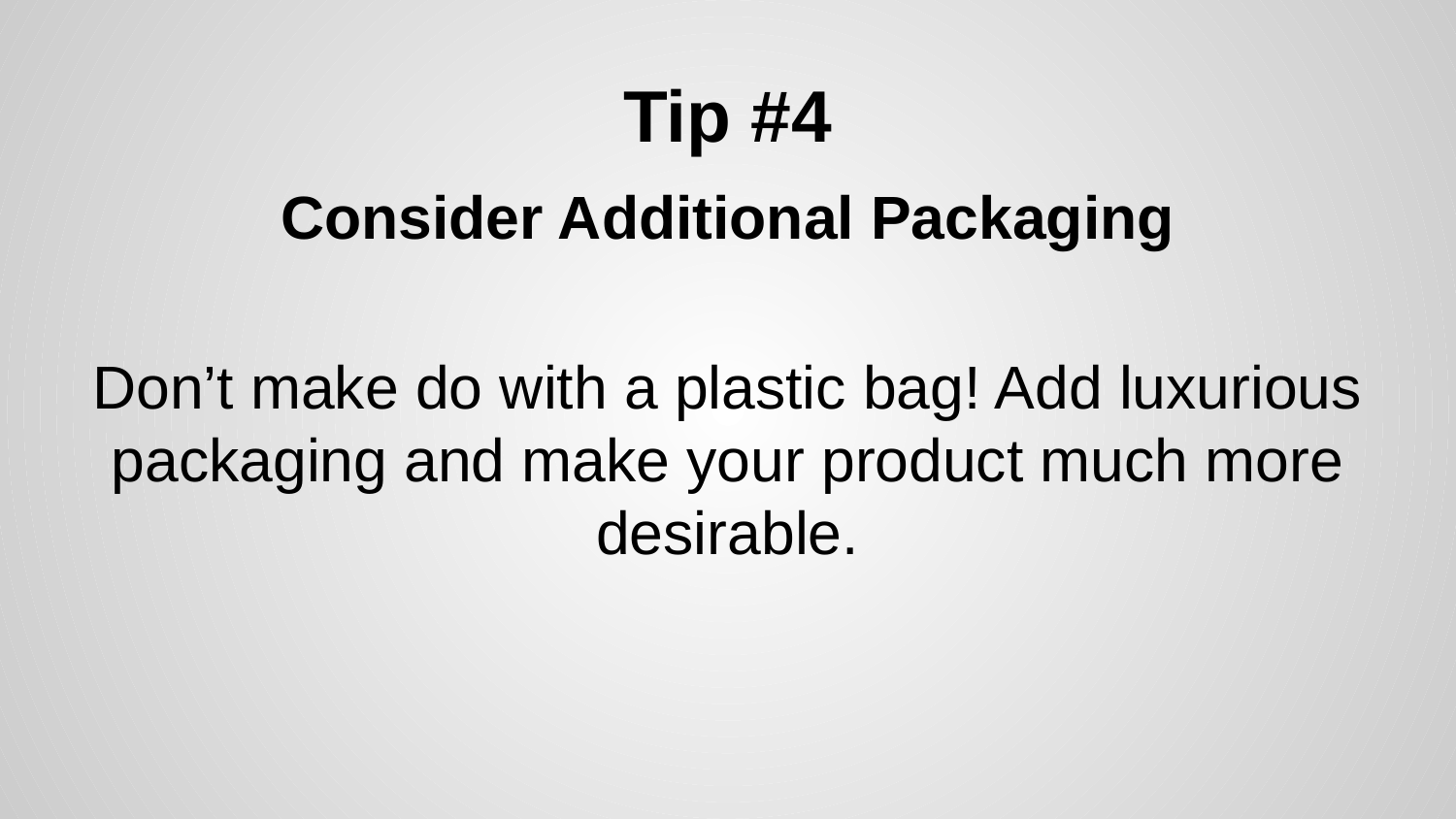

# Tip #4

Consider Additional Packaging

Don’t make do with a plastic bag! Add luxurious packaging and make your product much more desirable.